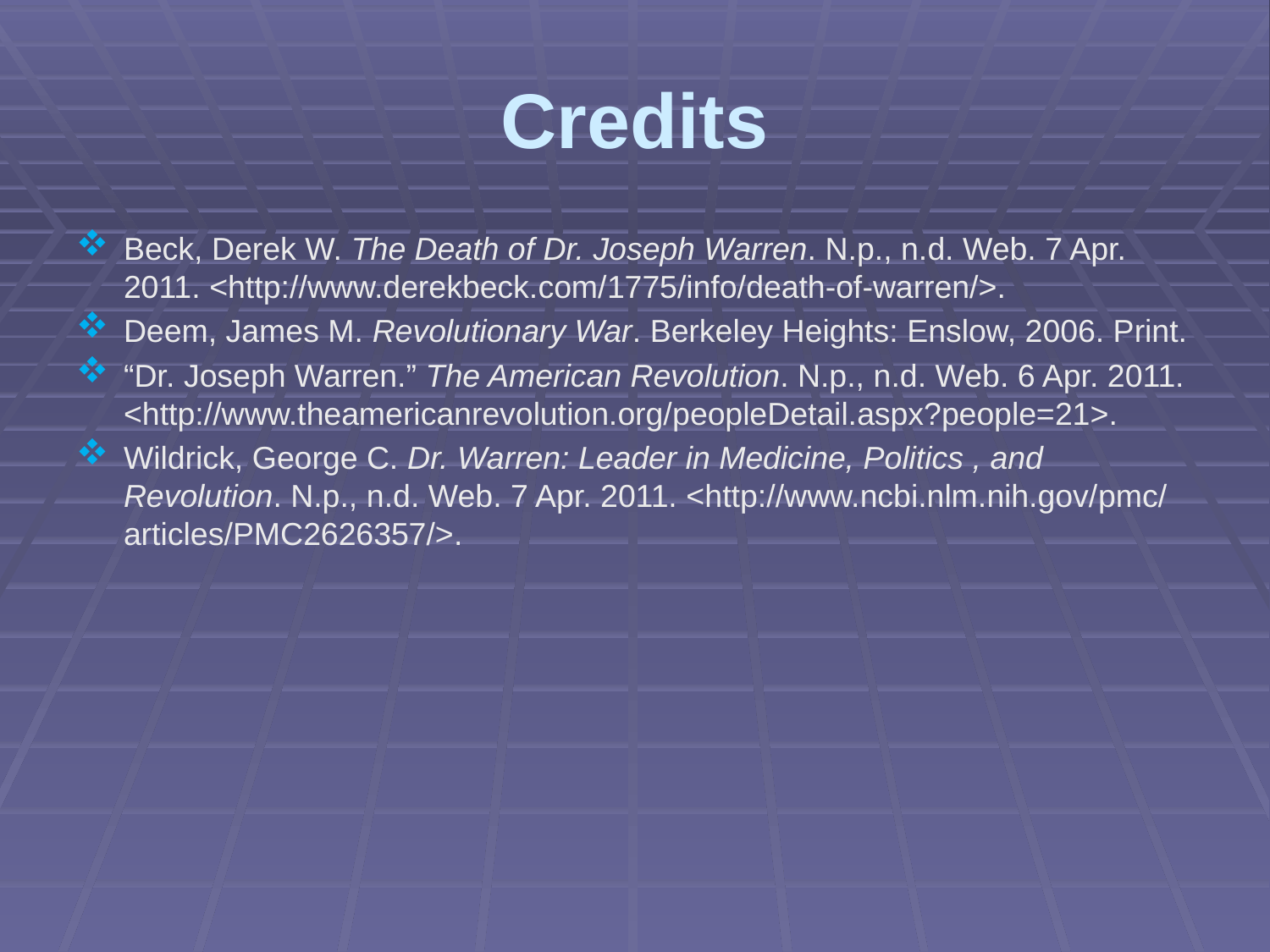

# Credits
Beck, Derek W. The Death of Dr. Joseph Warren. N.p., n.d. Web. 7 Apr. 2011. <http://www.derekbeck.com/‌1775/‌info/‌death-of-warren/>.
Deem, James M. Revolutionary War. Berkeley Heights: Enslow, 2006. Print.
“Dr. Joseph Warren.” The American Revolution. N.p., n.d. Web. 6 Apr. 2011. <http://www.theamericanrevolution.org/‌peopleDetail.aspx?people=21>.
Wildrick, George C. Dr. Warren: Leader in Medicine, Politics , and Revolution. N.p., n.d. Web. 7 Apr. 2011. <http://www.ncbi.nlm.nih.gov/‌pmc/‌articles/‌PMC2626357/>.